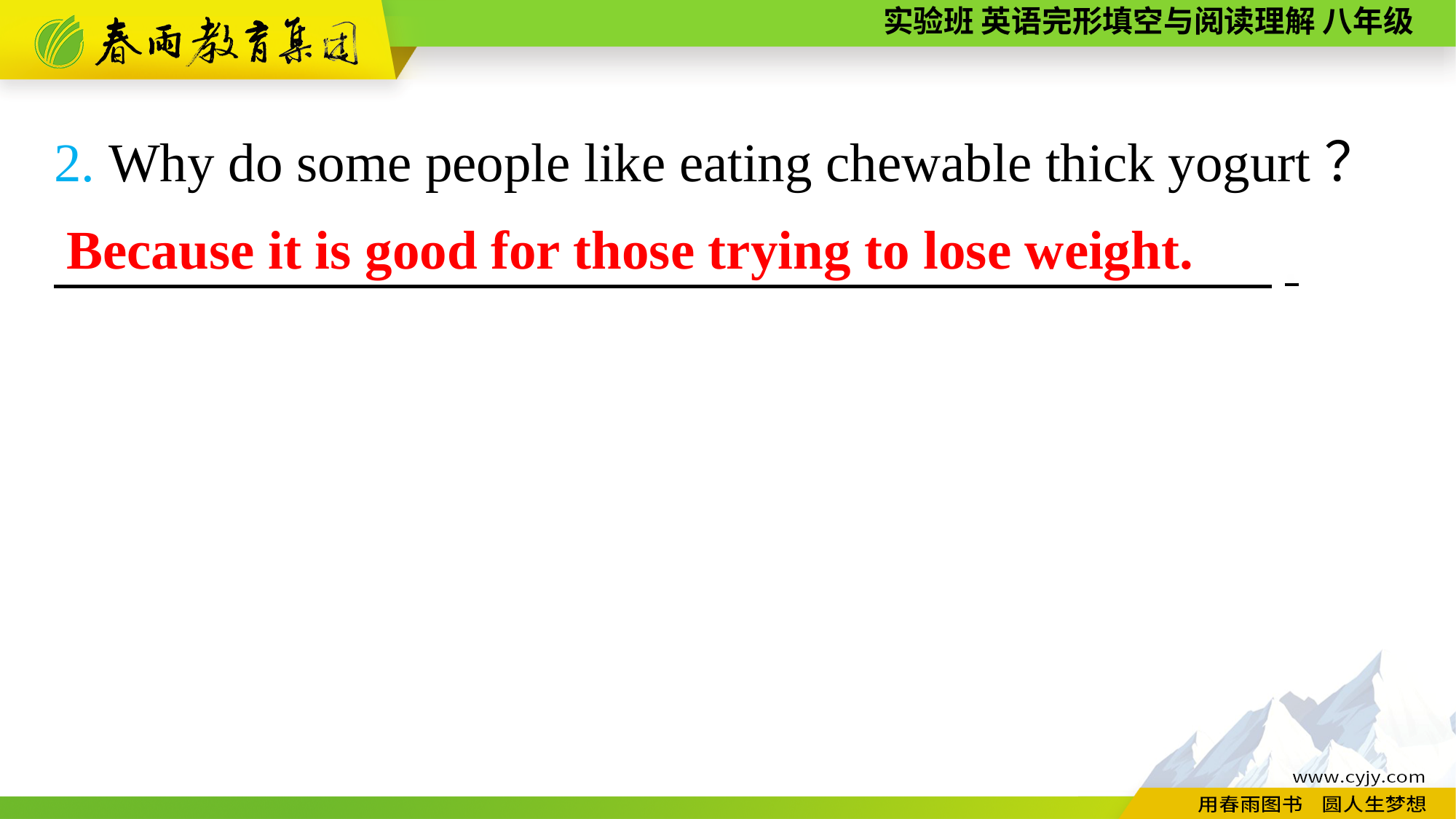

2. Why do some people like eating chewable thick yogurt？
　　　　　　                                                                         ,
Because it is good for those trying to lose weight.